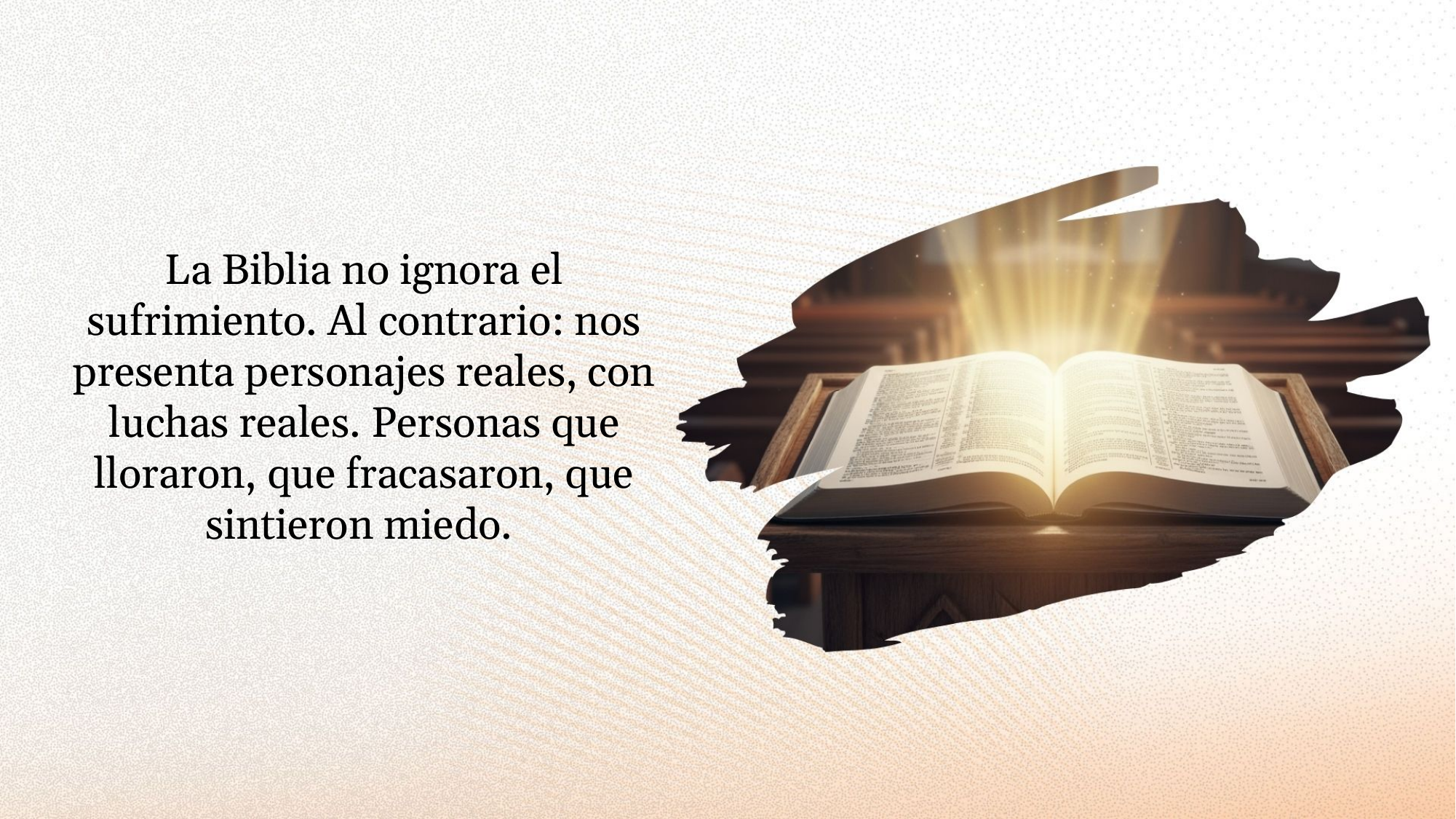

La Biblia no ignora el sufrimiento. Al contrario: nos presenta personajes reales, con luchas reales. Personas que lloraron, que fracasaron, que sintieron miedo.